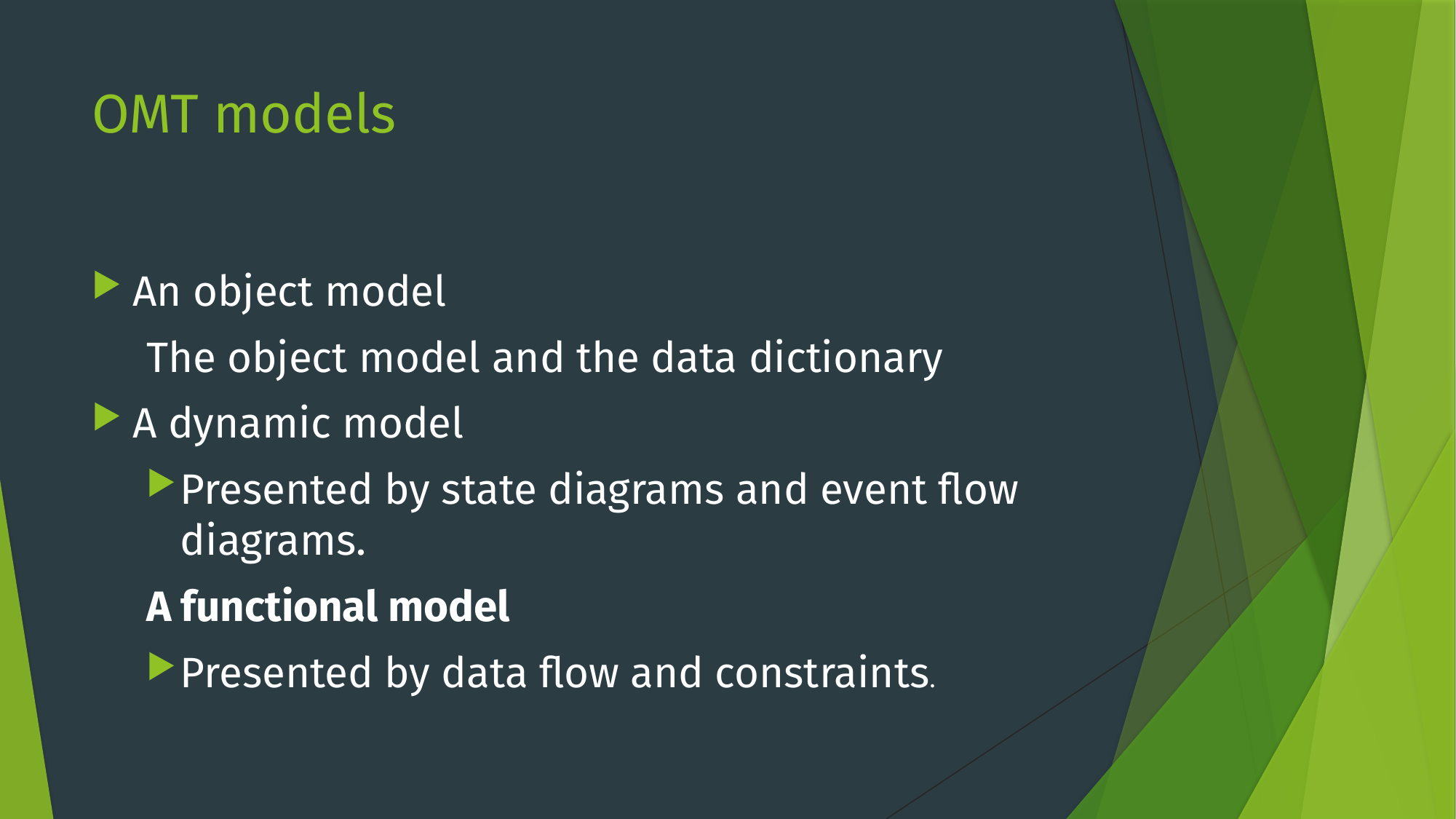

# OMT models
An object model
The object model and the data dictionary
A dynamic model
Presented by state diagrams and event flow diagrams.
A functional model
Presented by data flow and constraints.